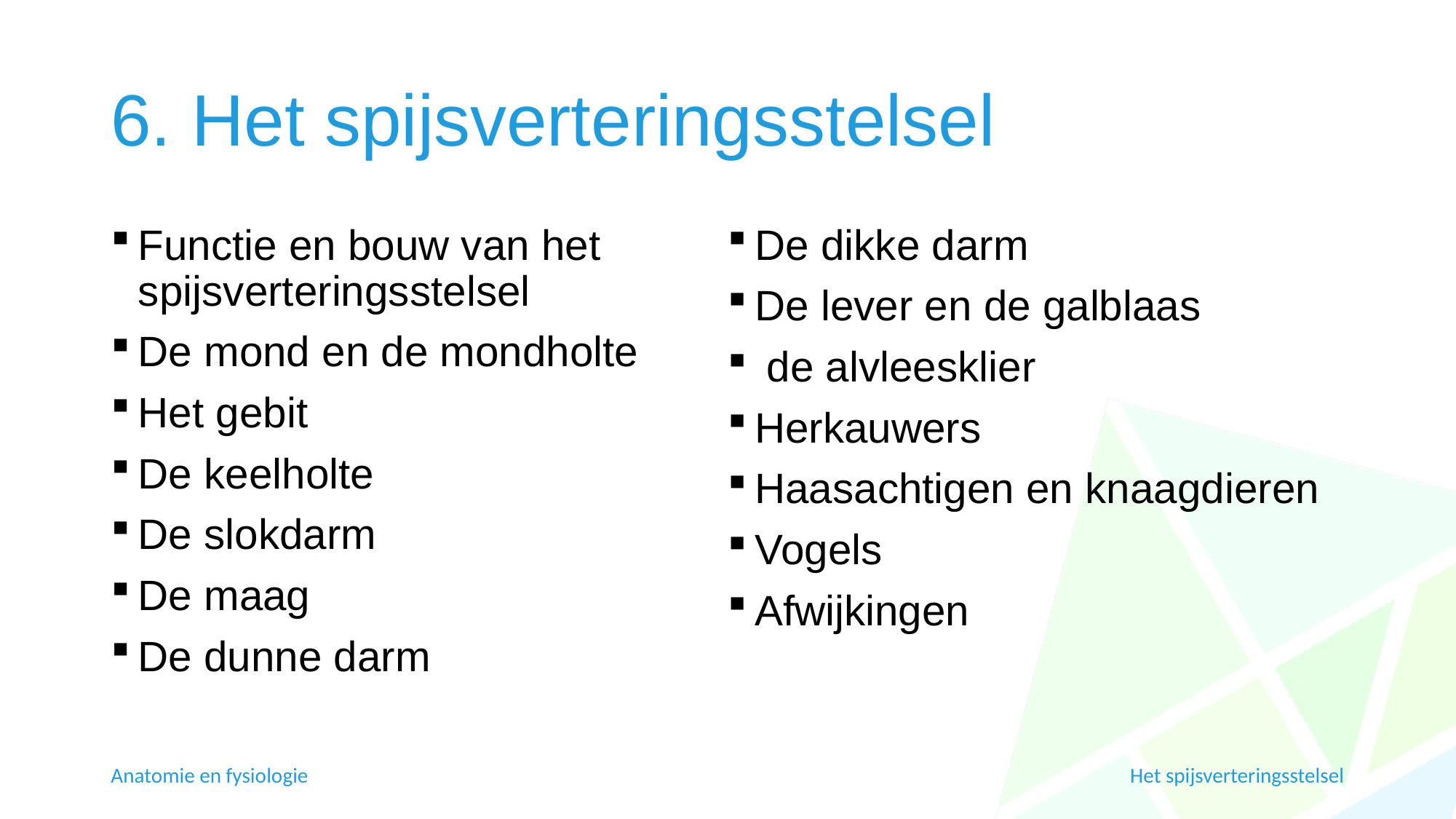

# 6. Het spijsverteringsstelsel
Functie en bouw van het spijsverteringsstelsel
De mond en de mondholte
Het gebit
De keelholte
De slokdarm
De maag
De dunne darm
De dikke darm
De lever en de galblaas
 de alvleesklier
Herkauwers
Haasachtigen en knaagdieren
Vogels
Afwijkingen
Anatomie en fysiologie
Het spijsverteringsstelsel